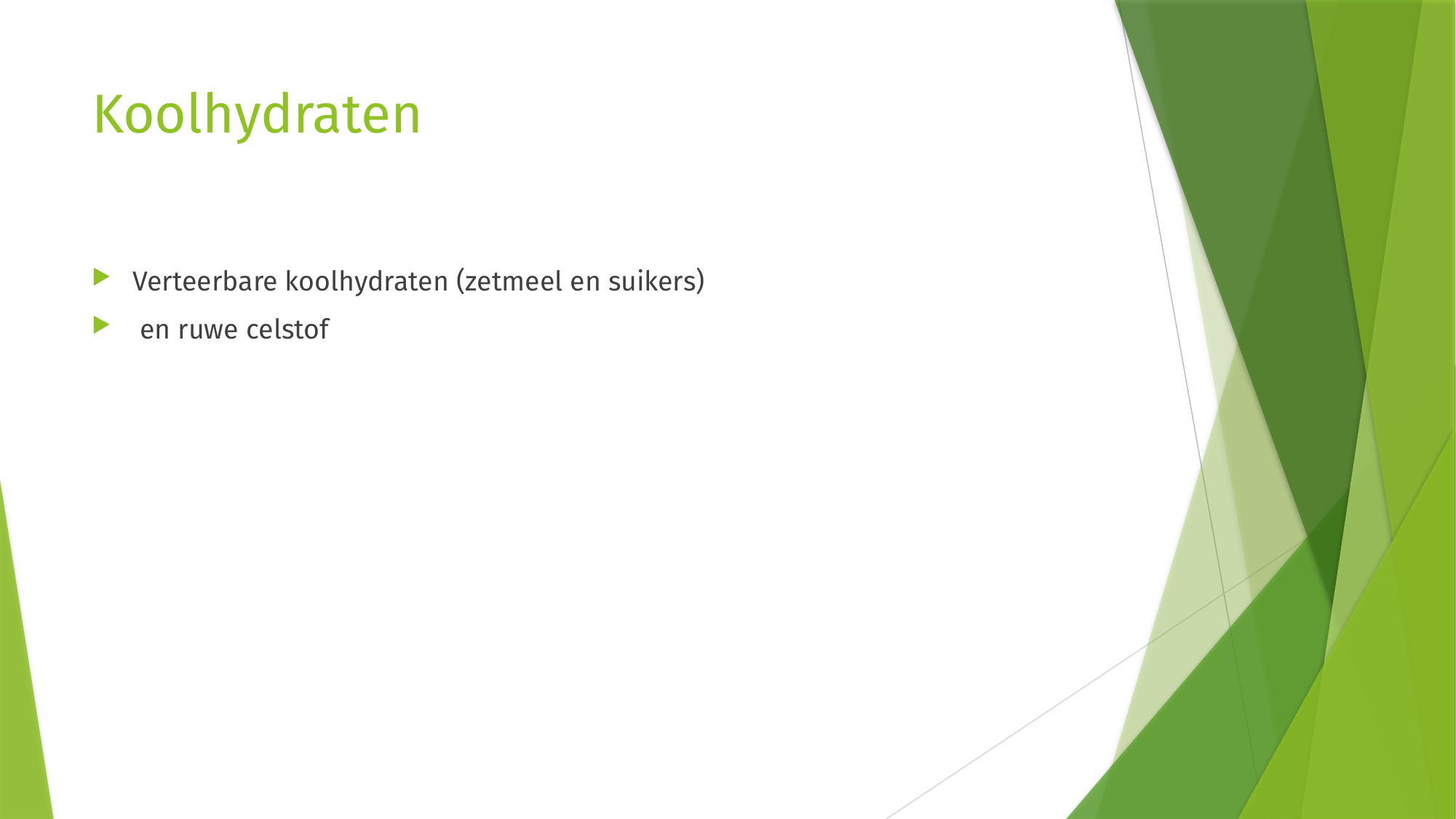

# Koolhydraten
Verteerbare koolhydraten (zetmeel en suikers)
 en ruwe celstof